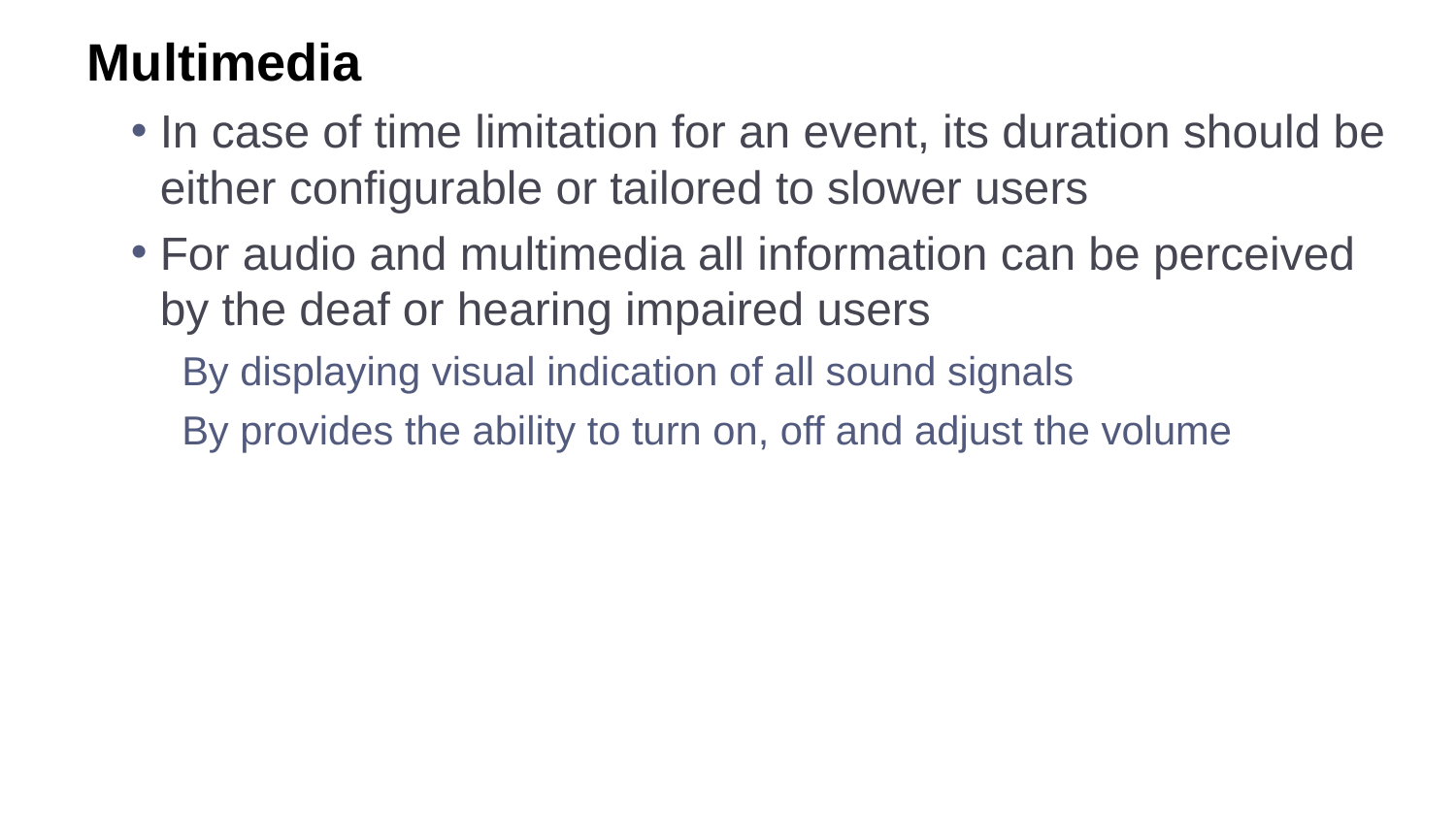

Multimedia
In case of time limitation for an event, its duration should be either configurable or tailored to slower users
For audio and multimedia all information can be perceived by the deaf or hearing impaired users
By displaying visual indication of all sound signals
By provides the ability to turn on, off and adjust the volume